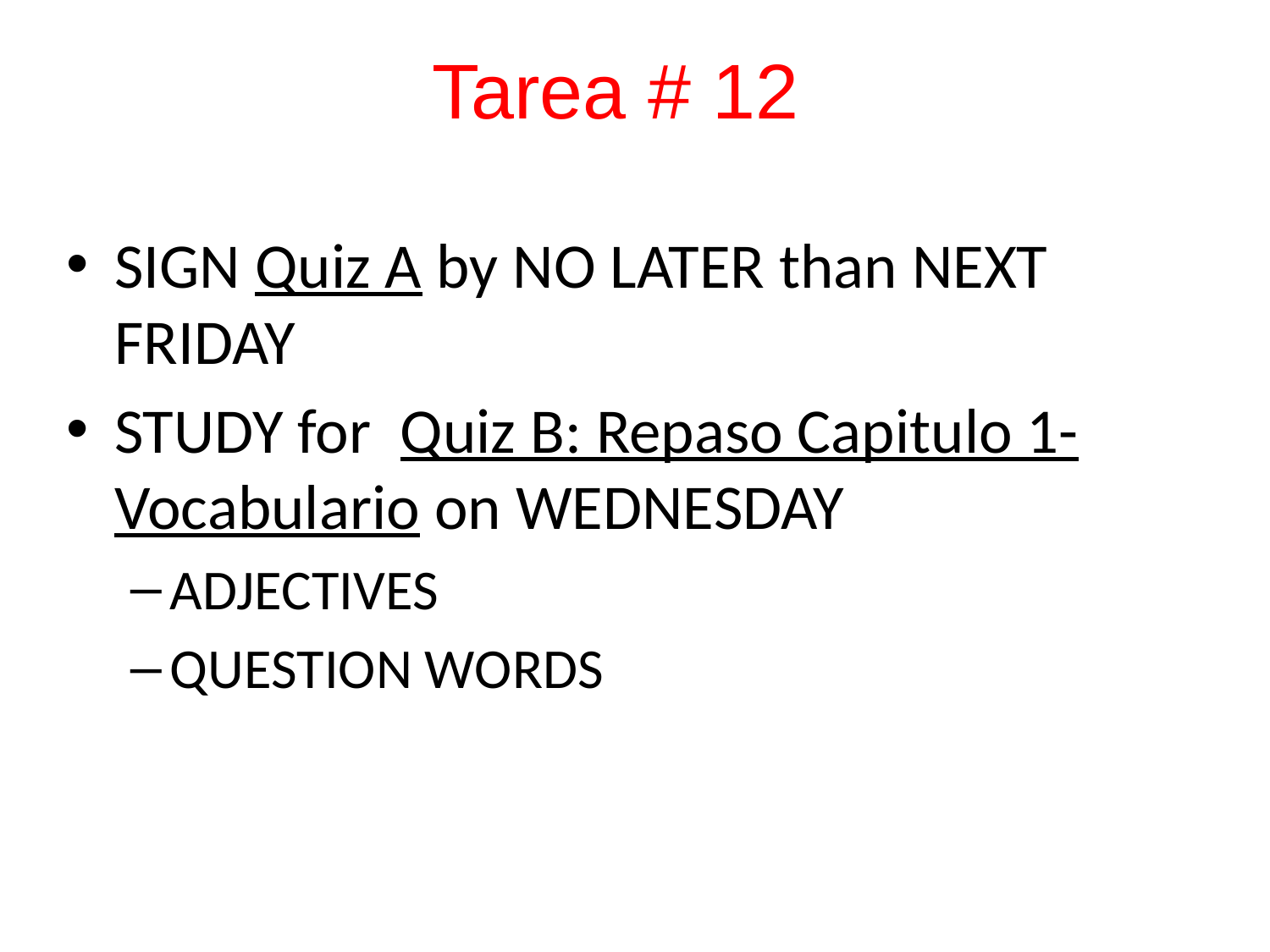

Tarea # 12

SIGN Quiz A by NO LATER than NEXT FRIDAY
STUDY for  Quiz B: Repaso Capitulo 1- Vocabulario on WEDNESDAY
ADJECTIVES
QUESTION WORDS